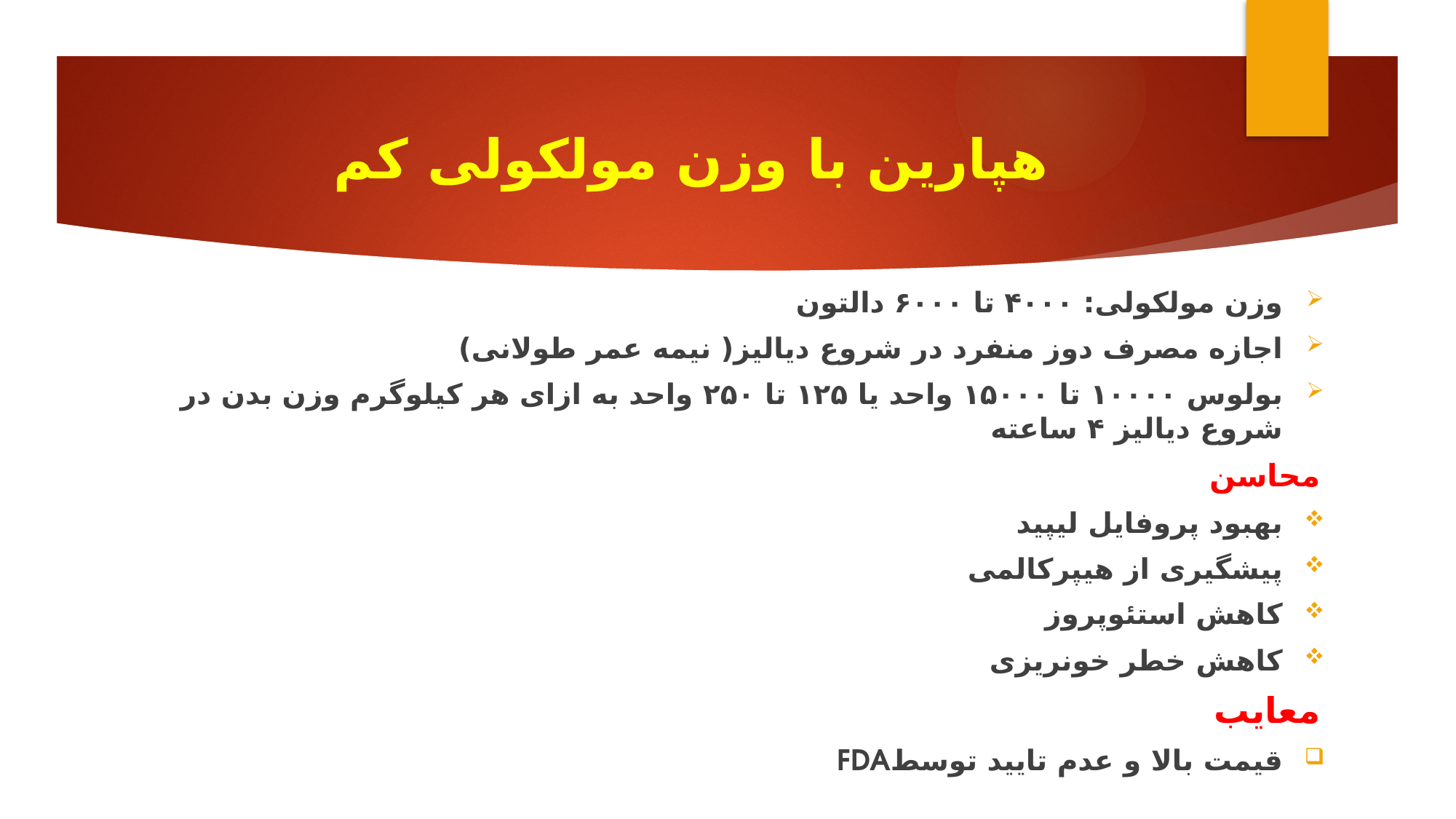

# هپارین با وزن مولکولی کم
وزن مولکولی: ۴۰۰۰ تا ۶۰۰۰ دالتون
اجازه مصرف دوز منفرد در شروع دیالیز( نیمه عمر طولانی)
بولوس ۱۰۰۰۰ تا ۱۵۰۰۰ واحد یا ۱۲۵ تا ۲۵۰ واحد به ازای هر کیلوگرم وزن بدن در شروع دیالیز ۴ ساعته
محاسن
بهبود پروفایل لیپید
پیشگیری از هیپرکالمی
کاهش استئوپروز
کاهش خطر خونریزی
معایب
قیمت بالا و عدم تایید توسطFDA